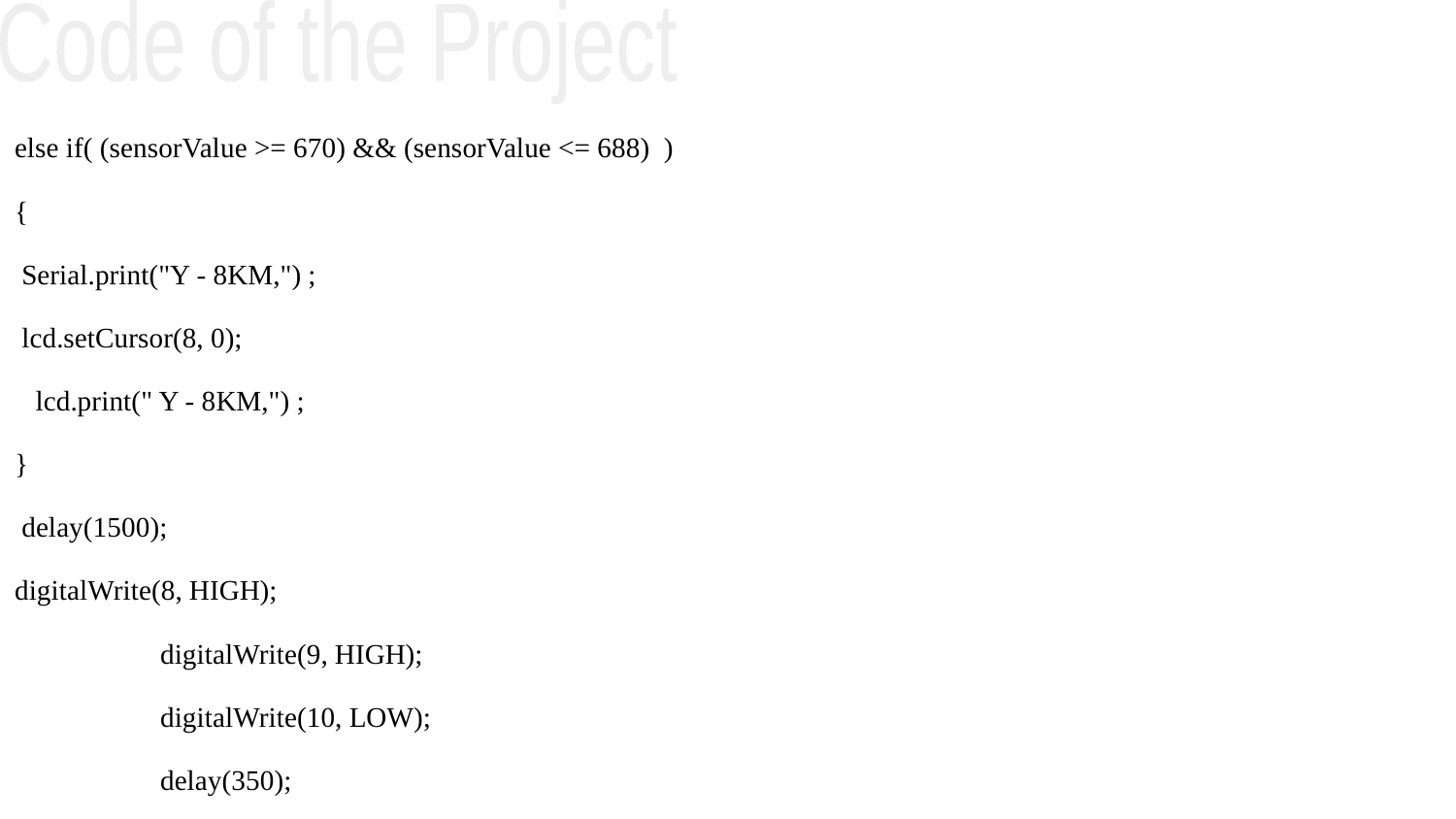

Code of the Project
else if( (sensorValue >= 670) && (sensorValue <= 688)  )
{
 Serial.print("Y - 8KM,") ;
 lcd.setCursor(8, 0);
   lcd.print(" Y - 8KM,") ;
}
 delay(1500);
digitalWrite(8, HIGH);
	digitalWrite(9, HIGH);
  	digitalWrite(10, LOW);
   	delay(350);